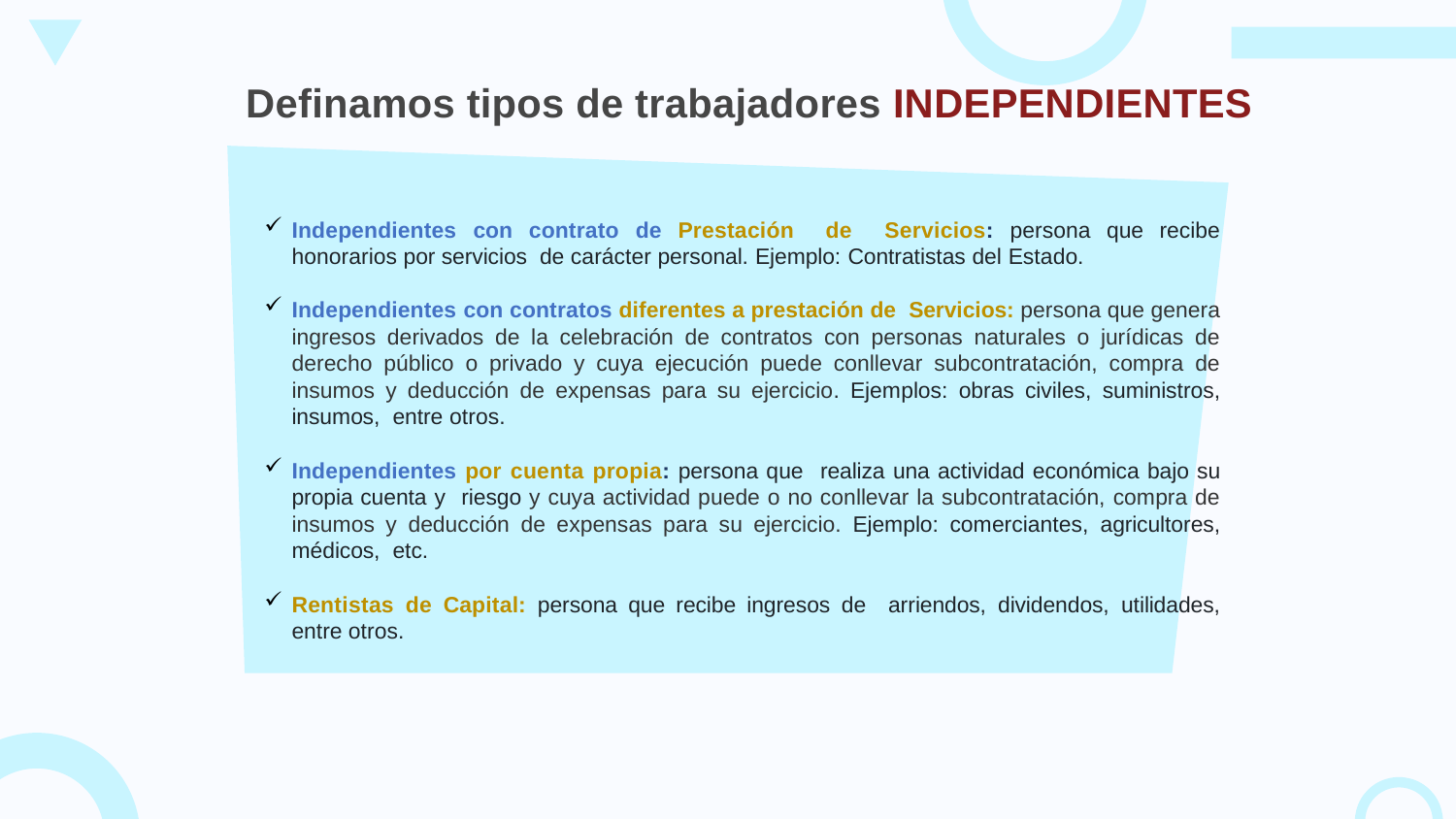

Definamos tipos de trabajadores INDEPENDIENTES
Independientes con contrato de Prestación de  Servicios: persona que recibe honorarios por servicios  de carácter personal. Ejemplo: Contratistas del Estado.

Independientes con contratos diferentes a prestación de  Servicios: persona que genera ingresos derivados de la celebración de contratos con personas naturales o jurídicas de derecho público o privado y cuya ejecución puede conllevar subcontratación, compra de insumos y deducción de expensas para su ejercicio. Ejemplos: obras civiles, suministros, insumos,  entre otros.

Independientes por cuenta propia: persona que  realiza una actividad económica bajo su propia cuenta y  riesgo y cuya actividad puede o no conllevar la subcontratación, compra de insumos y deducción de expensas para su ejercicio. Ejemplo: comerciantes, agricultores, médicos,  etc.

Rentistas de Capital: persona que recibe ingresos de  arriendos, dividendos, utilidades, entre otros.